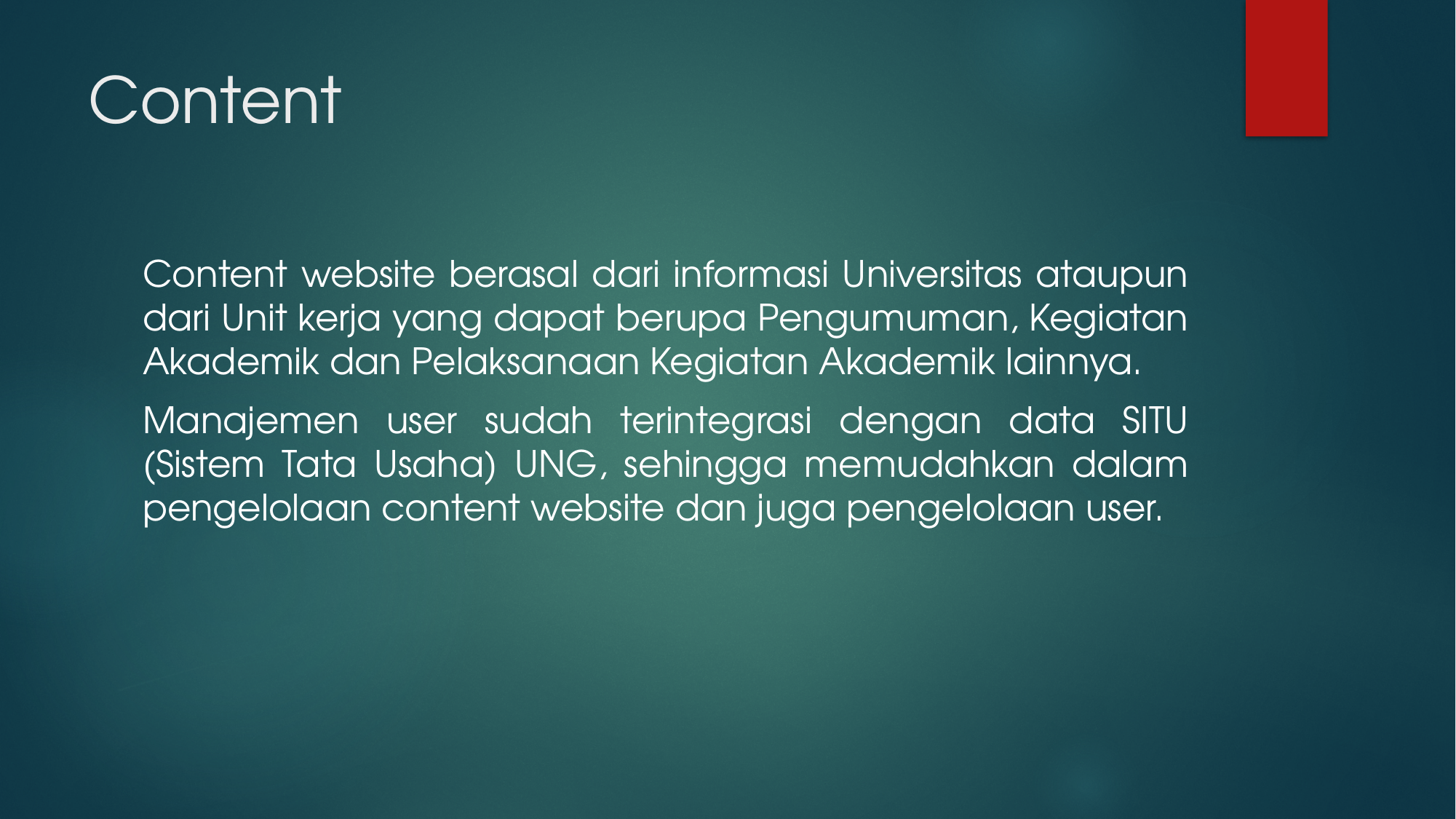

# Content
Content website berasal dari informasi Universitas ataupun dari Unit kerja yang dapat berupa Pengumuman, Kegiatan Akademik dan Pelaksanaan Kegiatan Akademik lainnya.
Manajemen user sudah terintegrasi dengan data SITU (Sistem Tata Usaha) UNG, sehingga memudahkan dalam pengelolaan content website dan juga pengelolaan user.